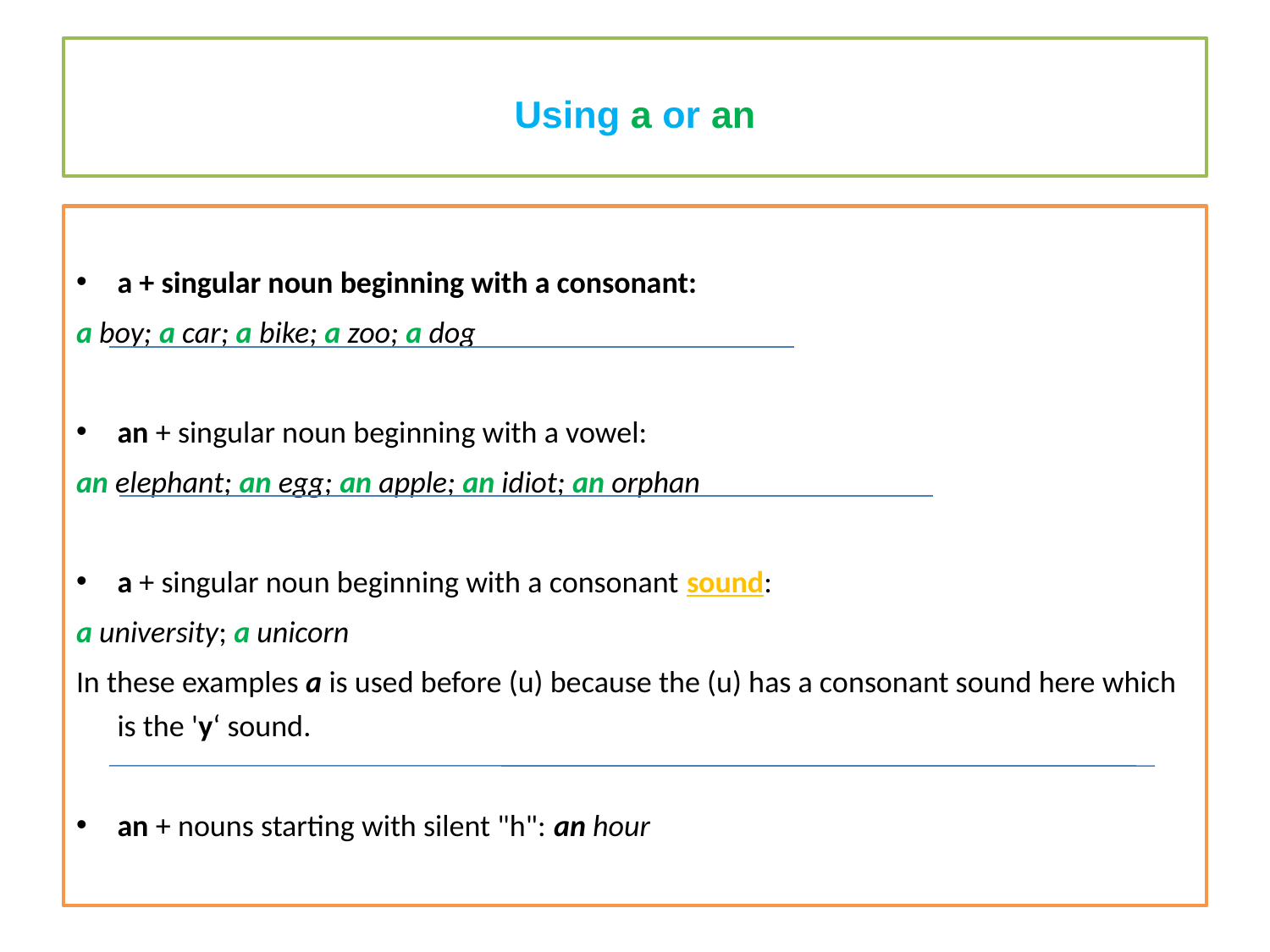

# Using a or an

a + singular noun beginning with a consonant:
a boy; a car; a bike; a zoo; a dog

an + singular noun beginning with a vowel:
an elephant; an egg; an apple; an idiot; an orphan

a + singular noun beginning with a consonant sound:
a university; a unicorn
In these examples a is used before (u) because the (u) has a consonant sound here which is the 'y‘ sound.

an + nouns starting with silent "h": an hour